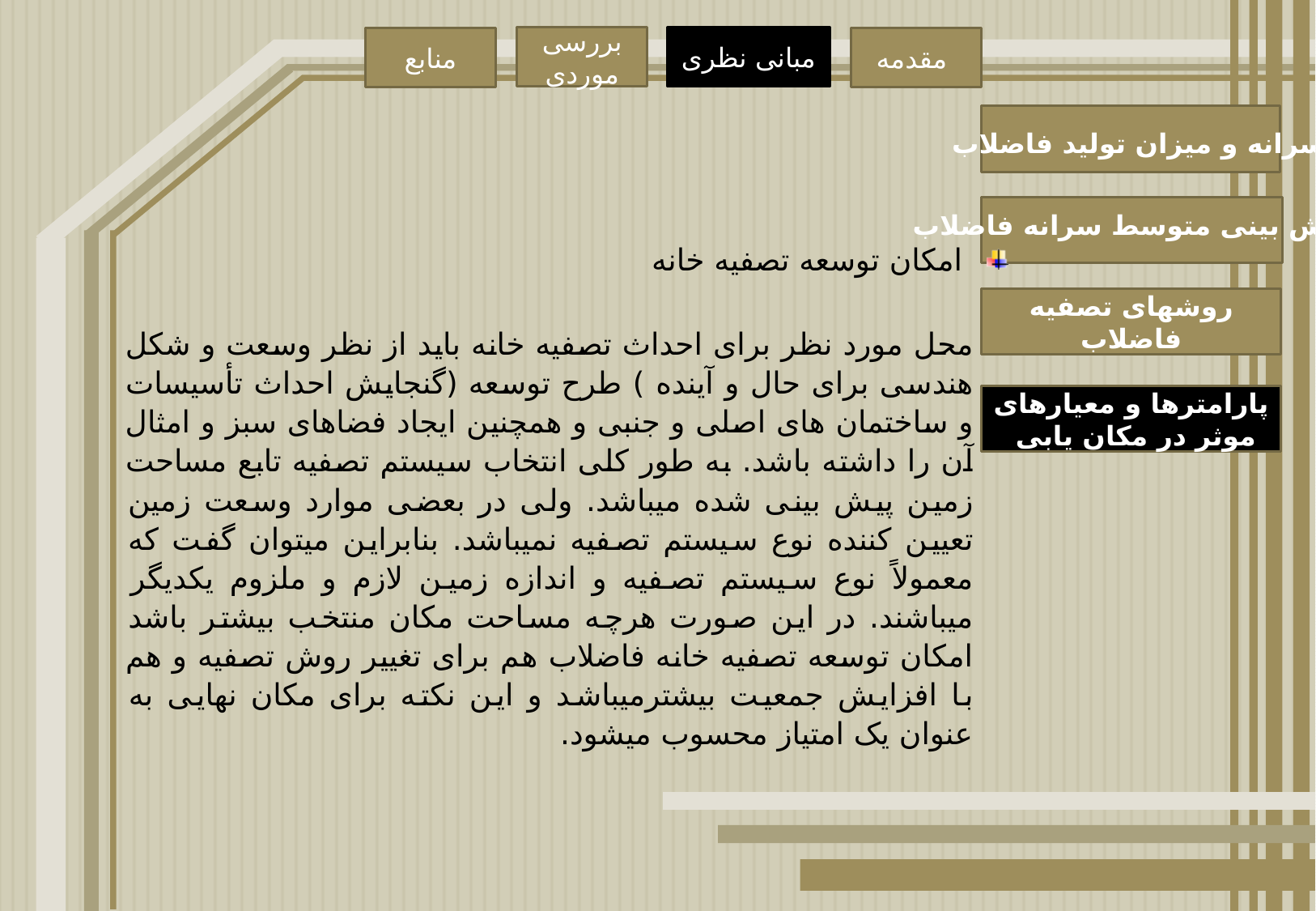

بررسی موردی
مبانی نظری
منابع
مقدمه

سرانه و میزان تولید فاضلاب
پیش بینی متوسط سرانه فاضلاب
امکان توسعه تصفیه خانه
روشهای تصفیه فاضلاب
محل مورد نظر برای احداث تصفیه خانه باید از نظر وسعت و شکل هندسی برای حال و آینده ) طرح توسعه (گنجایش احداث تأسیسات و ساختمان های اصلی و جنبی و همچنین ایجاد فضاهای سبز و امثال آن را داشته باشد. به طور کلی انتخاب سیستم تصفیه تابع مساحت زمین پیش بینی شده میباشد. ولی در بعضی موارد وسعت زمین تعیین کننده نوع سیستم تصفیه نمیباشد. بنابراین میتوان گفت که معمولاً نوع سیستم تصفیه و اندازه زمین لازم و ملزوم یکدیگر میباشند. در این صورت هرچه مساحت مکان منتخب بیشتر باشد امکان توسعه تصفیه خانه فاضلاب هم برای تغییر روش تصفیه و هم با افزایش جمعیت بیشترمیباشد و این نکته برای مکان نهایی به عنوان یک امتیاز محسوب میشود.
پارامترها و معیارهای موثر در مکان یابی